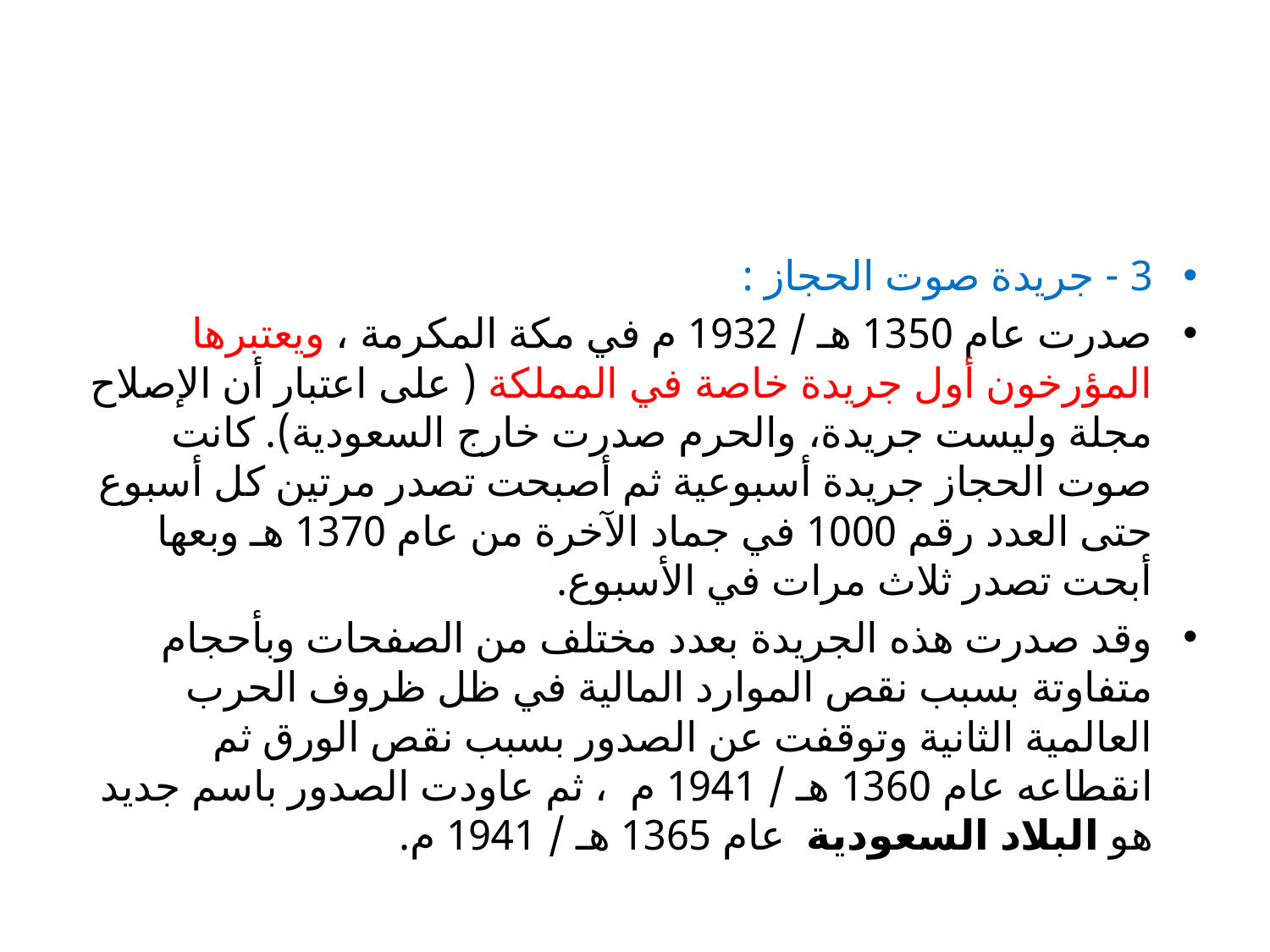

#
3 - جريدة صوت الحجاز :
صدرت عام 1350 هـ / 1932 م في مكة المكرمة ، ويعتبرها المؤرخون أول جريدة خاصة في المملكة ( على اعتبار أن الإصلاح مجلة وليست جريدة، والحرم صدرت خارج السعودية). كانت صوت الحجاز جريدة أسبوعية ثم أصبحت تصدر مرتين كل أسبوع حتى العدد رقم 1000 في جماد الآخرة من عام 1370 هـ وبعها أبحت تصدر ثلاث مرات في الأسبوع.
وقد صدرت هذه الجريدة بعدد مختلف من الصفحات وبأحجام متفاوتة بسبب نقص الموارد المالية في ظل ظروف الحرب العالمية الثانية وتوقفت عن الصدور بسبب نقص الورق ثم انقطاعه عام 1360 هـ / 1941 م  ، ثم عاودت الصدور باسم جديد هو البلاد السعودية  عام 1365 هـ / 1941 م.